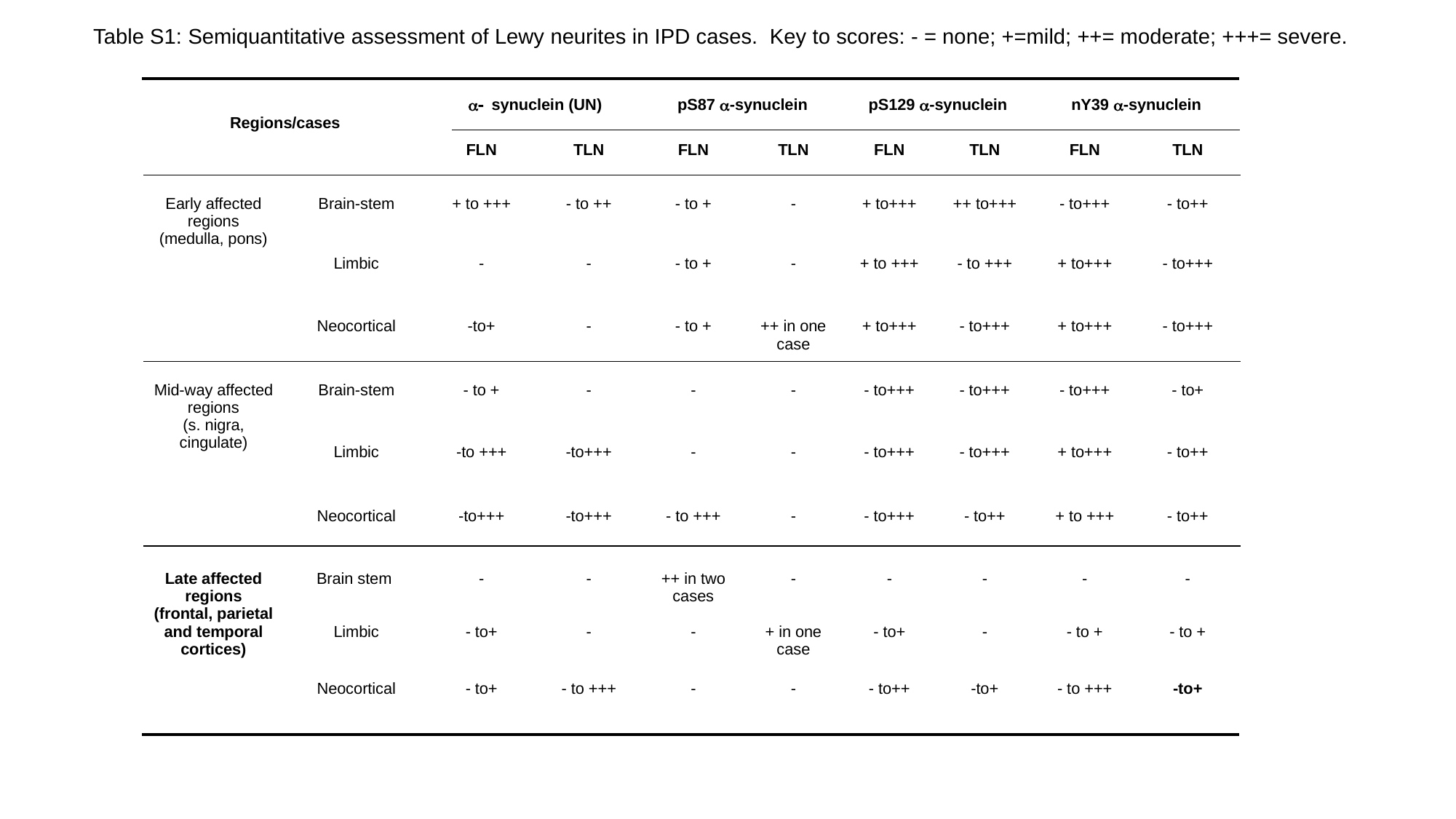

Table S1: Semiquantitative assessment of Lewy neurites in IPD cases.  Key to scores: - = none; +=mild; ++= moderate; +++= severe.
| Regions/cases |  | α− synuclein (UN) |  | pS87 α-synuclein |  | pS129 α-synuclein |  | nY39 α-synuclein |  |
| --- | --- | --- | --- | --- | --- | --- | --- | --- | --- |
|  |  | FLN | TLN | FLN | TLN | FLN | TLN | FLN | TLN |
| Early affected regions (medulla, pons) | Brain-stem | + to +++ | - to ++ | - to + | - | + to+++ | ++ to+++ | - to+++ | - to++ |
|  | Limbic | - | - | - to + | - | + to +++ | - to +++ | + to+++ | - to+++ |
|  | Neocortical | -to+ | - | - to + | ++ in one case | + to+++ | - to+++ | + to+++ | - to+++ |
| Mid-way affected regions (s. nigra, cingulate) | Brain-stem | - to + | - | - | - | - to+++ | - to+++ | - to+++ | - to+ |
|  | Limbic | -to +++ | -to+++ | - | - | - to+++ | - to+++ | + to+++ | - to++ |
|  | Neocortical | -to+++ | -to+++ | - to +++ | - | - to+++ | - to++ | + to +++ | - to++ |
| Late affected regions (frontal, parietal and temporal cortices) | Brain stem | - | - | ++ in two cases | - | - | - | - | - |
|  | Limbic | - to+ | - | - | + in one case | - to+ | - | - to + | - to + |
|  | Neocortical | - to+ | - to +++ | - | - | - to++ | -to+ | - to +++ | -to+ |